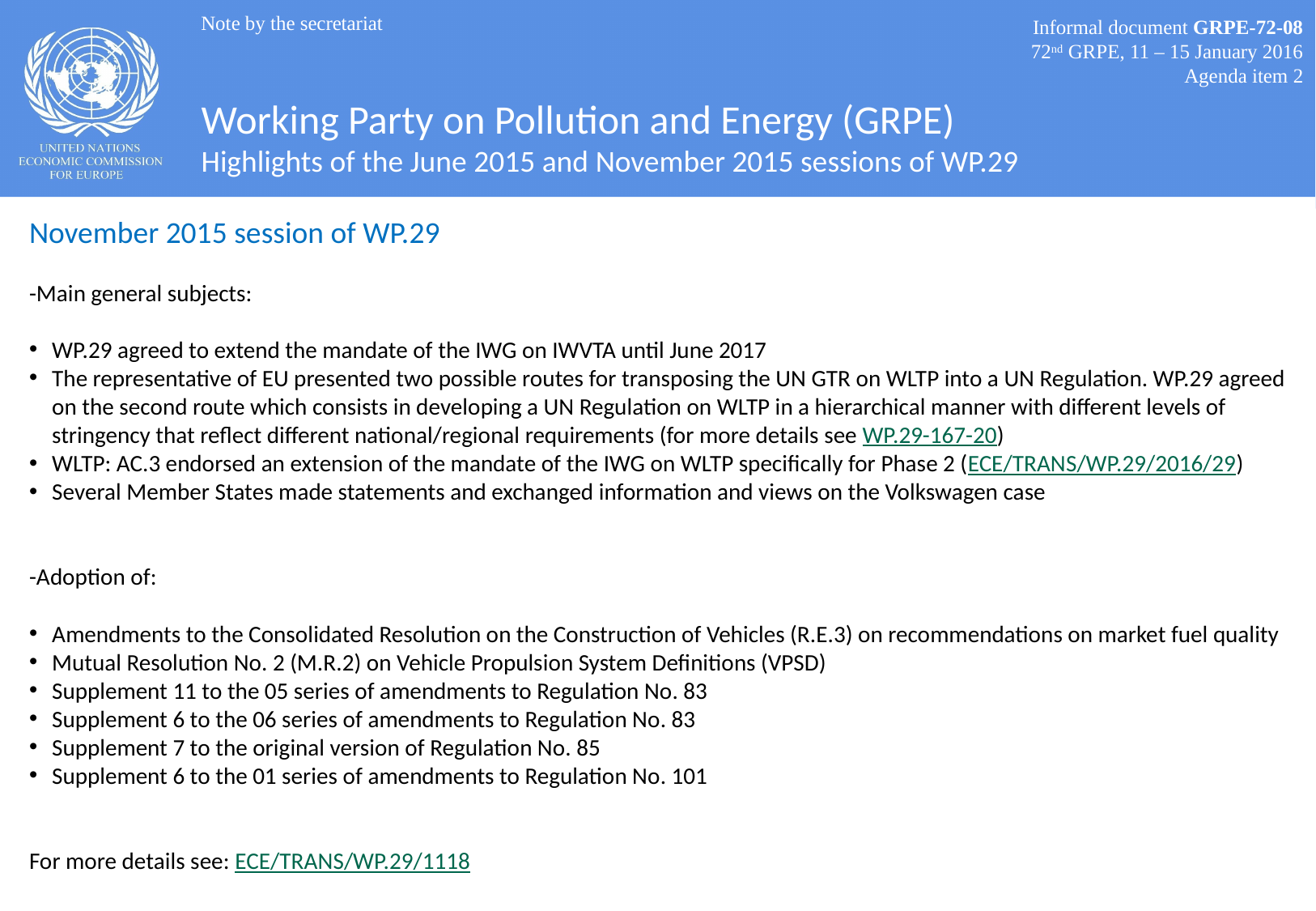

Note by the secretariat
Informal document GRPE-72-08
72nd GRPE, 11 – 15 January 2016
Agenda item 2
# Working Party on Pollution and Energy (GRPE) Highlights of the June 2015 and November 2015 sessions of WP.29
November 2015 session of WP.29

-Main general subjects:

WP.29 agreed to extend the mandate of the IWG on IWVTA until June 2017
The representative of EU presented two possible routes for transposing the UN GTR on WLTP into a UN Regulation. WP.29 agreed on the second route which consists in developing a UN Regulation on WLTP in a hierarchical manner with different levels of stringency that reflect different national/regional requirements (for more details see WP.29-167-20)
WLTP: AC.3 endorsed an extension of the mandate of the IWG on WLTP specifically for Phase 2 (ECE/TRANS/WP.29/2016/29)
Several Member States made statements and exchanged information and views on the Volkswagen case

-Adoption of:

Amendments to the Consolidated Resolution on the Construction of Vehicles (R.E.3) on recommendations on market fuel quality
Mutual Resolution No. 2 (M.R.2) on Vehicle Propulsion System Definitions (VPSD)
Supplement 11 to the 05 series of amendments to Regulation No. 83
Supplement 6 to the 06 series of amendments to Regulation No. 83
Supplement 7 to the original version of Regulation No. 85
Supplement 6 to the 01 series of amendments to Regulation No. 101

For more details see: ECE/TRANS/WP.29/1118